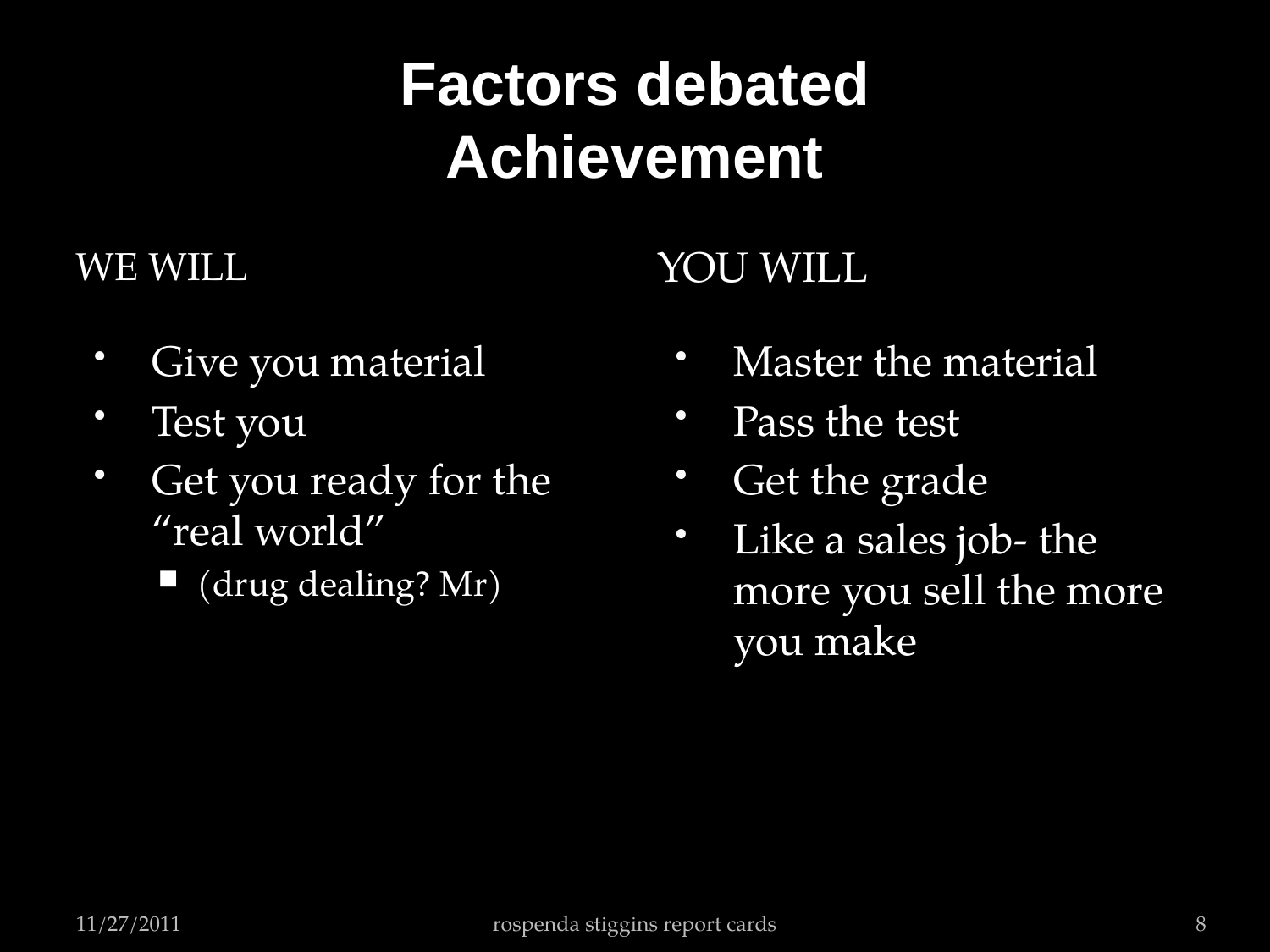

# Factors debated Achievement
We will
You will
Give you material
Test you
Get you ready for the “real world”
(drug dealing? Mr)

Master the material
Pass the test
Get the grade
Like a sales job- the more you sell the more you make
11/27/2011
rospenda stiggins report cards
8